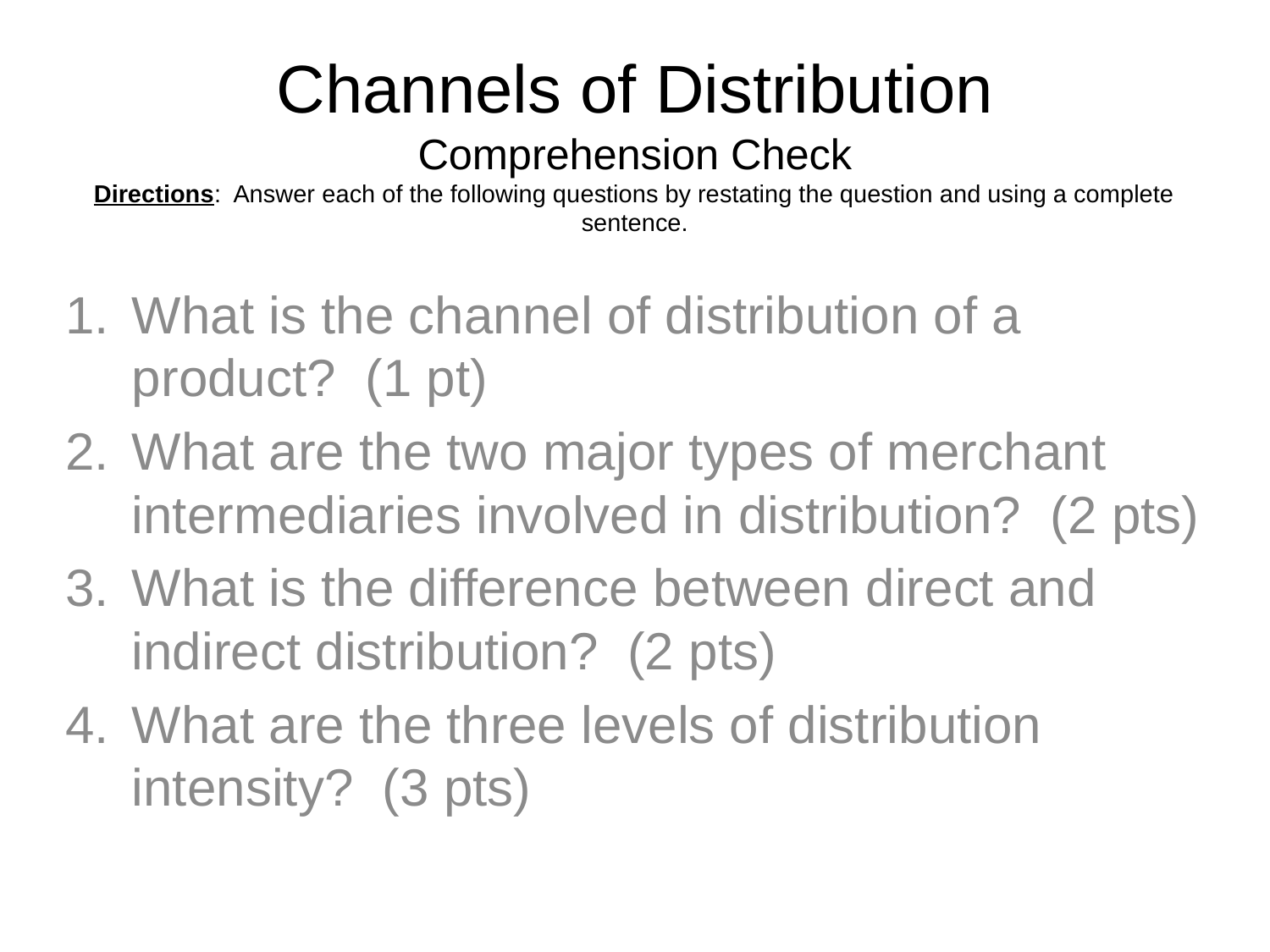

# Channels of Distribution Comprehension Check Directions:  Answer each of the following questions by restating the question and using a complete sentence.
What is the channel of distribution of a product?  (1 pt)
What are the two major types of merchant intermediaries involved in distribution?  (2 pts)
What is the difference between direct and indirect distribution?  (2 pts)
What are the three levels of distribution intensity?  (3 pts)